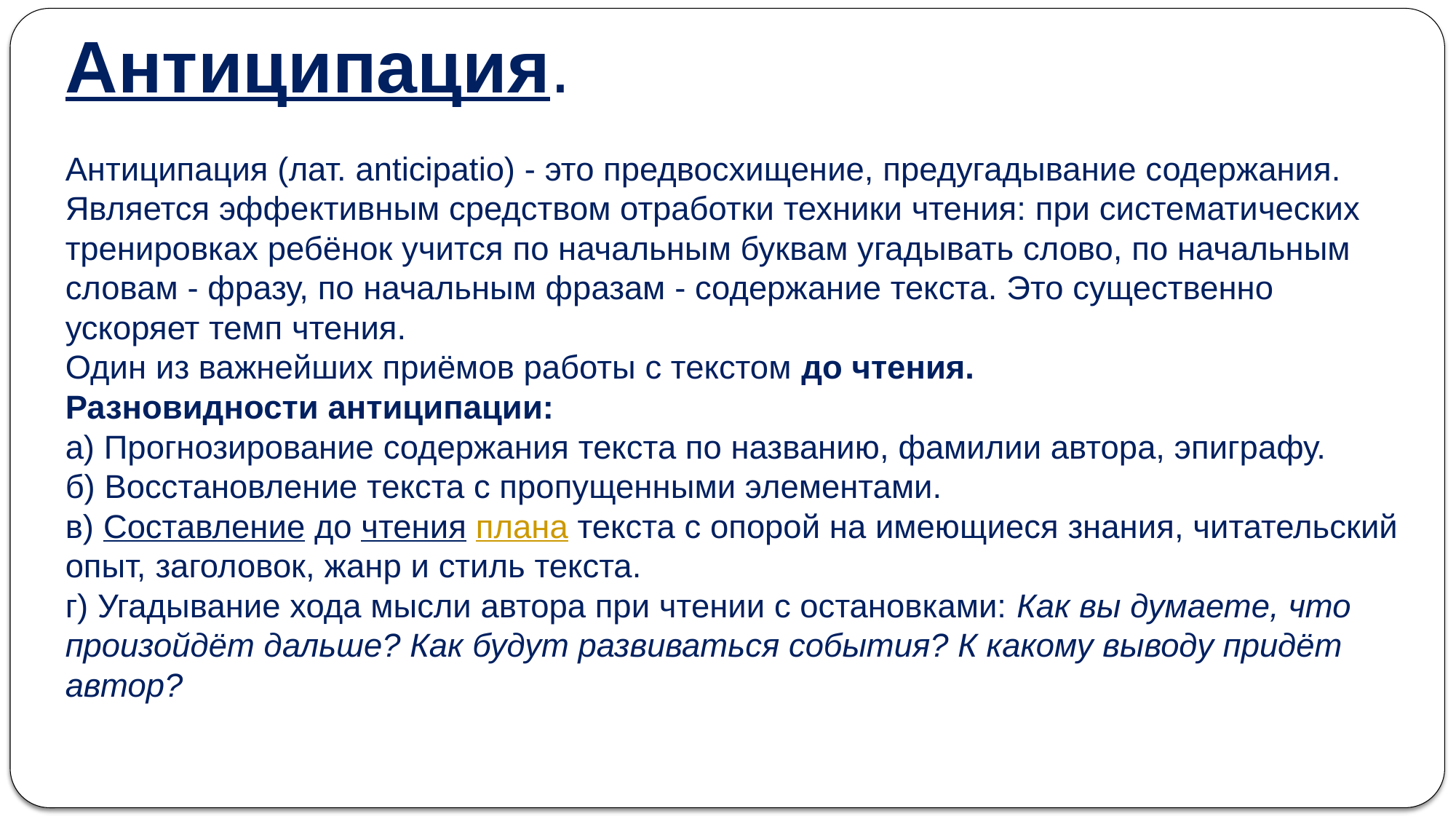

# Антиципация. Антиципация (лат. anticipatio) - это предвосхищение, предугадывание содержания. Является эффективным средством отработки техники чтения: при систематических тренировках ребёнок учится по начальным буквам угадывать слово, по начальным словам - фразу, по начальным фразам - содержание текста. Это существенно ускоряет темп чтения. Один из важнейших приёмов работы с текстом до чтения. Разновидности антиципации: а) Прогнозирование содержания текста по названию, фамилии автора, эпиграфу. б) Восстановление текста с пропущенными элементами. в) Составление до чтения плана текста с опорой на имеющиеся знания, читательский опыт, заголовок, жанр и стиль текста. г) Угадывание хода мысли автора при чтении с остановками: Как вы думаете, что произойдёт дальше? Как будут развиваться события? К какому выводу придёт автор?